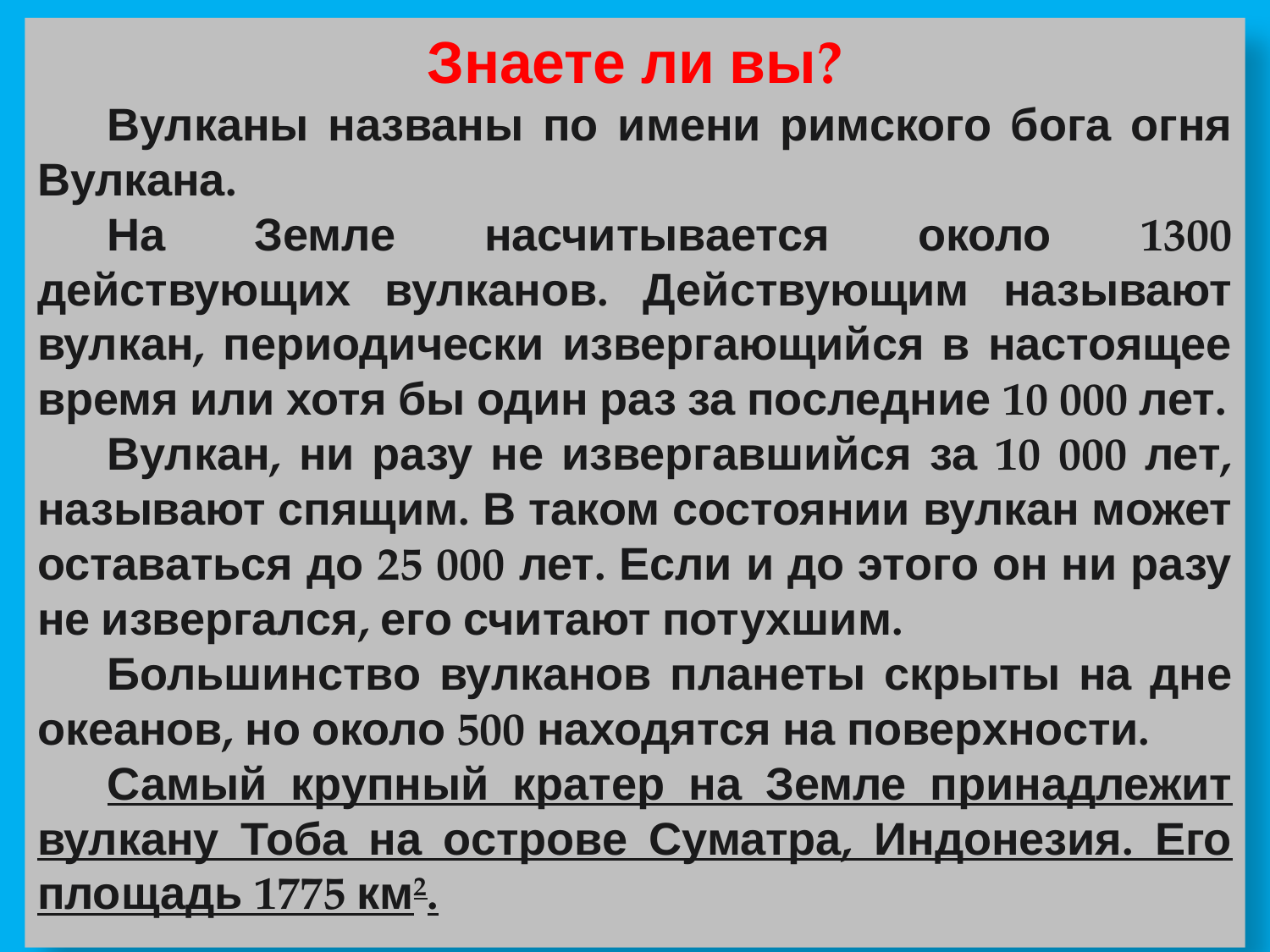

Знаете ли вы?
Вулканы названы по имени римского бога огня Вулкана.
На Земле насчитывается около 1300 действующих вулканов. Действующим называют вулкан, периодически извергающийся в настоящее время или хотя бы один раз за последние 10 000 лет.
Вулкан, ни разу не извергавшийся за 10 000 лет, называют спящим. В таком состоянии вулкан может оставаться до 25 000 лет. Если и до этого он ни разу не извергался, его считают потухшим.
Большинство вулканов планеты скрыты на дне океанов, но около 500 находятся на поверхности.
Самый крупный кратер на Земле принадлежит вулкану Тоба на острове Суматра, Индонезия. Его площадь 1775 км2.